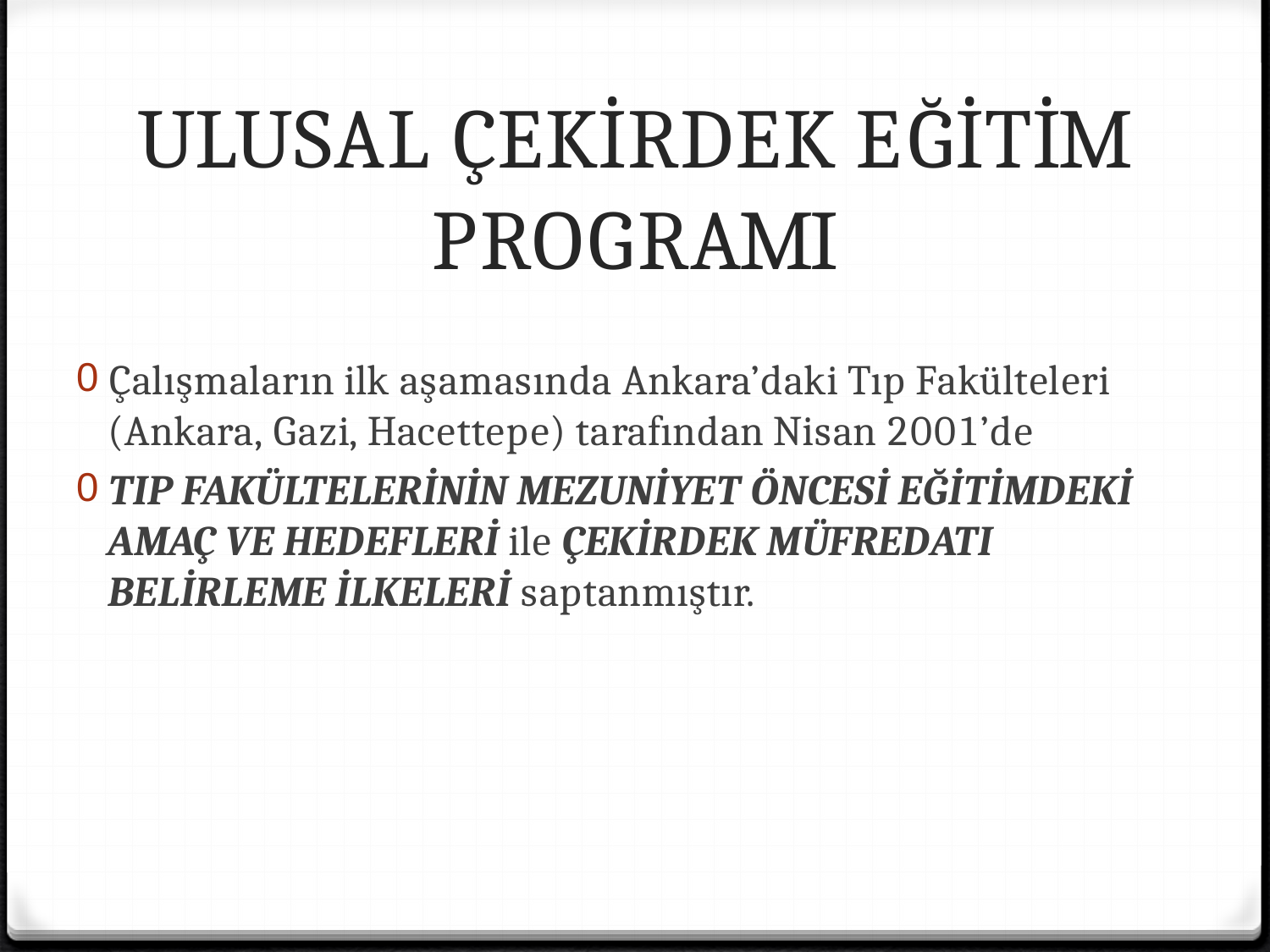

# ULUSAL ÇEKİRDEK EĞİTİM PROGRAMI
Çalışmaların ilk aşamasında Ankara’daki Tıp Fakülteleri (Ankara, Gazi, Hacettepe) tarafından Nisan 2001’de
TIP FAKÜLTELERİNİN MEZUNİYET ÖNCESİ EĞİTİMDEKİ AMAÇ VE HEDEFLERİ ile ÇEKİRDEK MÜFREDATI BELİRLEME İLKELERİ saptanmıştır.